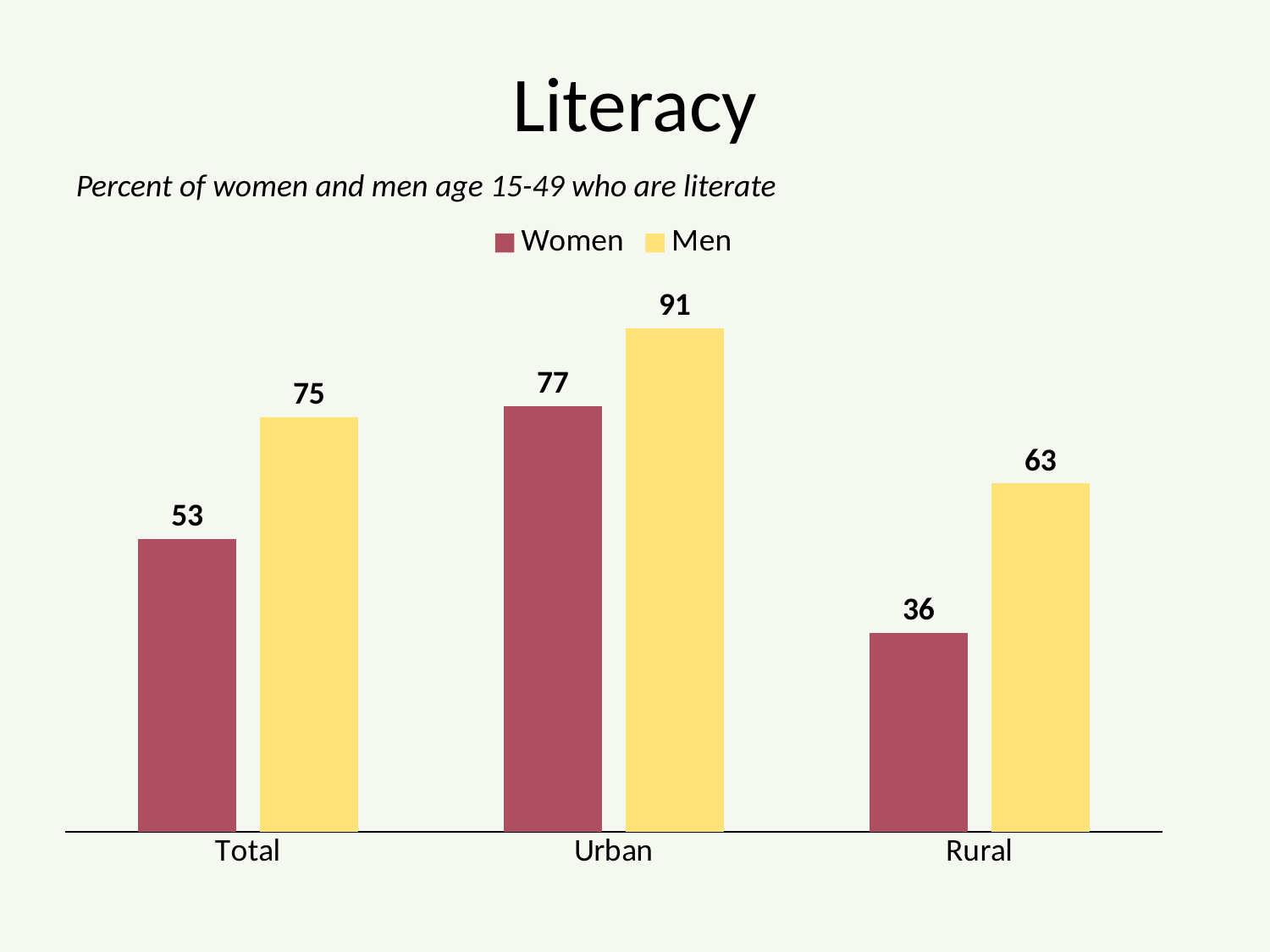

# Literacy
Percent of women and men age 15-49 who are literate

### Chart

| Category | Women | Men |
|---|---|---|
| Total | 53.0 | 75.0 |
| Urban | 77.0 | 91.0 |
| Rural | 36.0 | 63.0 |